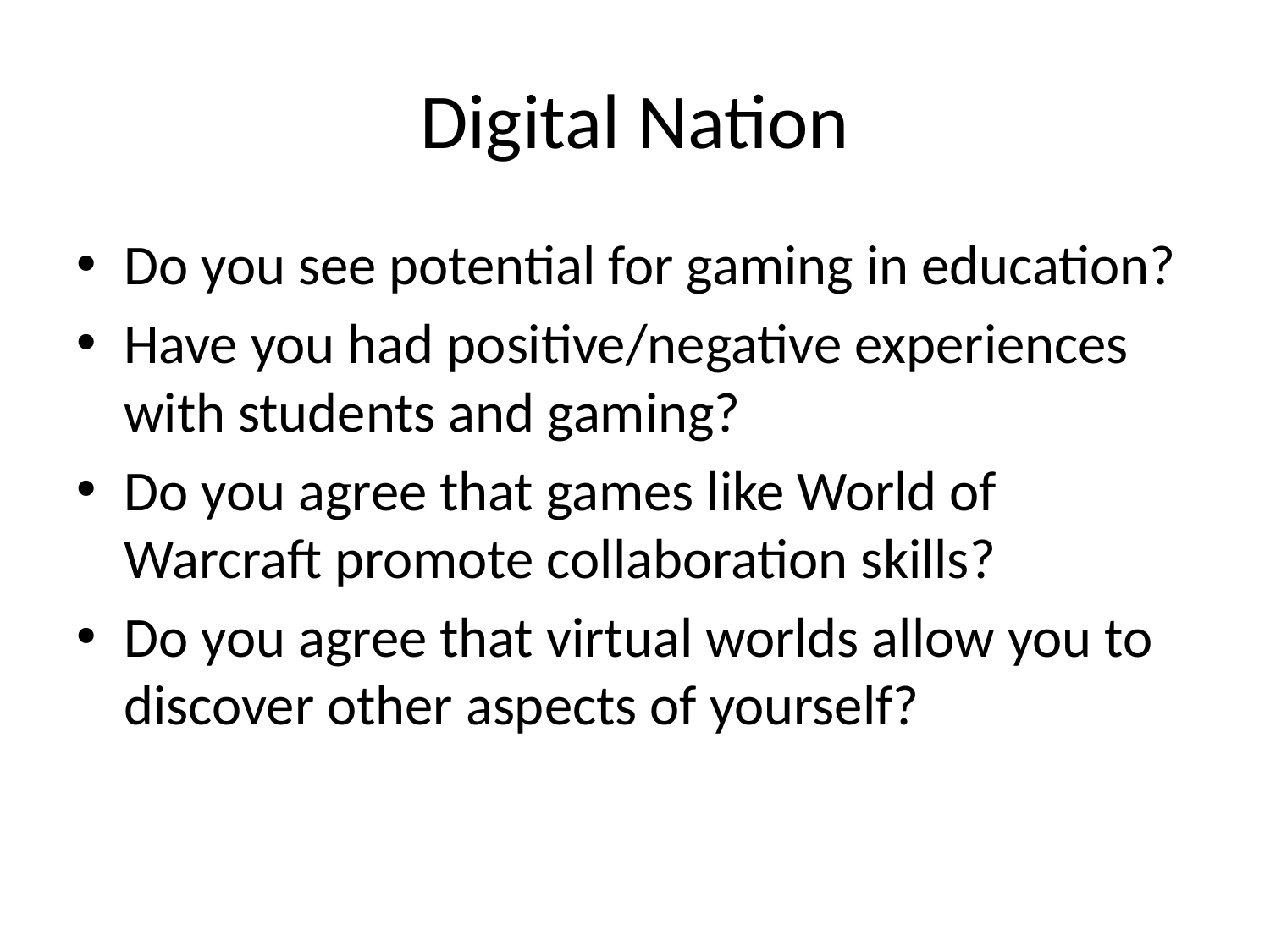

# Digital Nation
Do you see potential for gaming in education?
Have you had positive/negative experiences with students and gaming?
Do you agree that games like World of Warcraft promote collaboration skills?
Do you agree that virtual worlds allow you to discover other aspects of yourself?